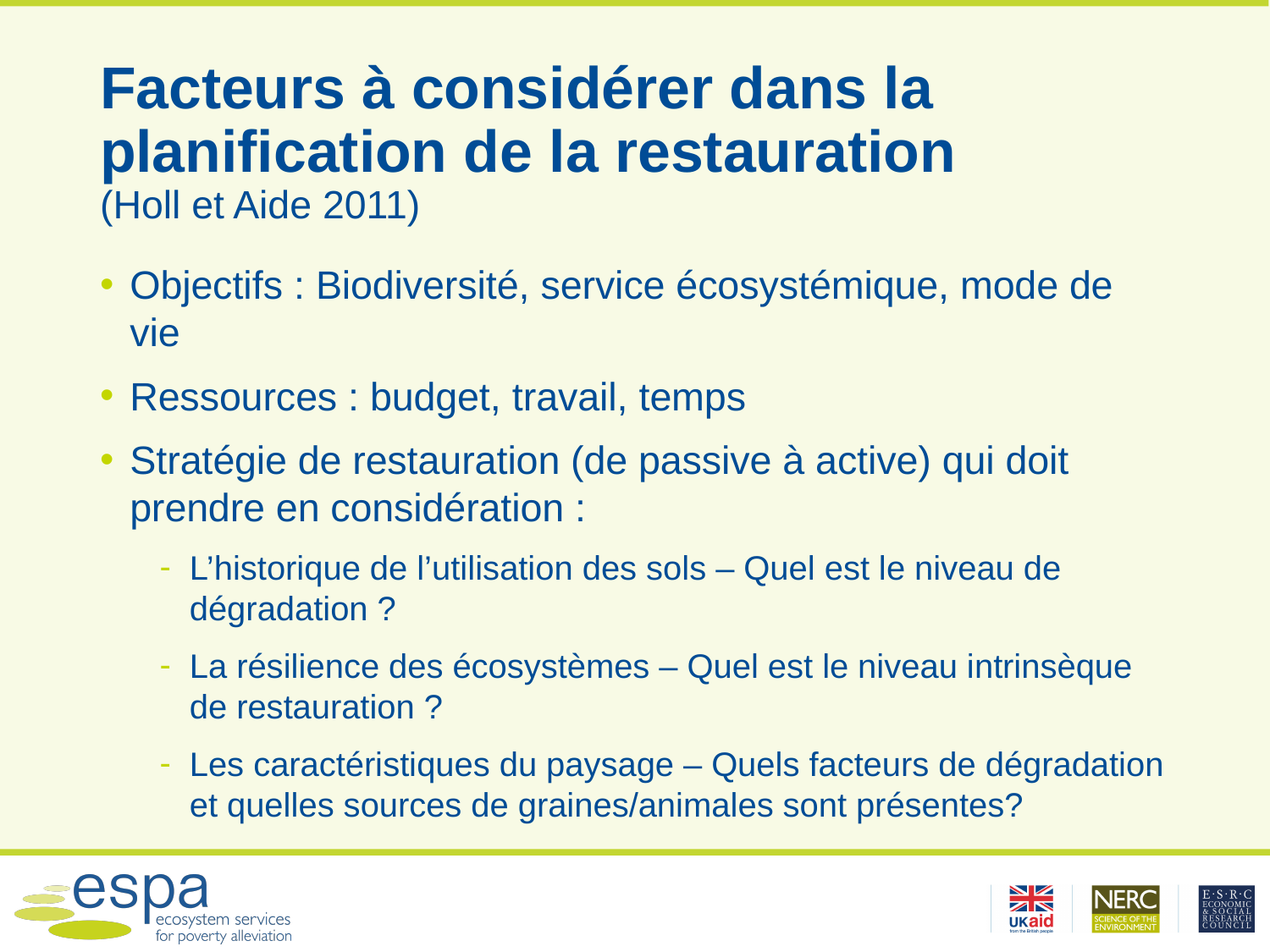

# Facteurs à considérer dans la planification de la restauration (Holl et Aide 2011)
Objectifs : Biodiversité, service écosystémique, mode de vie
Ressources : budget, travail, temps
Stratégie de restauration (de passive à active) qui doit prendre en considération :
L’historique de l’utilisation des sols – Quel est le niveau de dégradation ?
La résilience des écosystèmes – Quel est le niveau intrinsèque de restauration ?
Les caractéristiques du paysage – Quels facteurs de dégradation et quelles sources de graines/animales sont présentes?